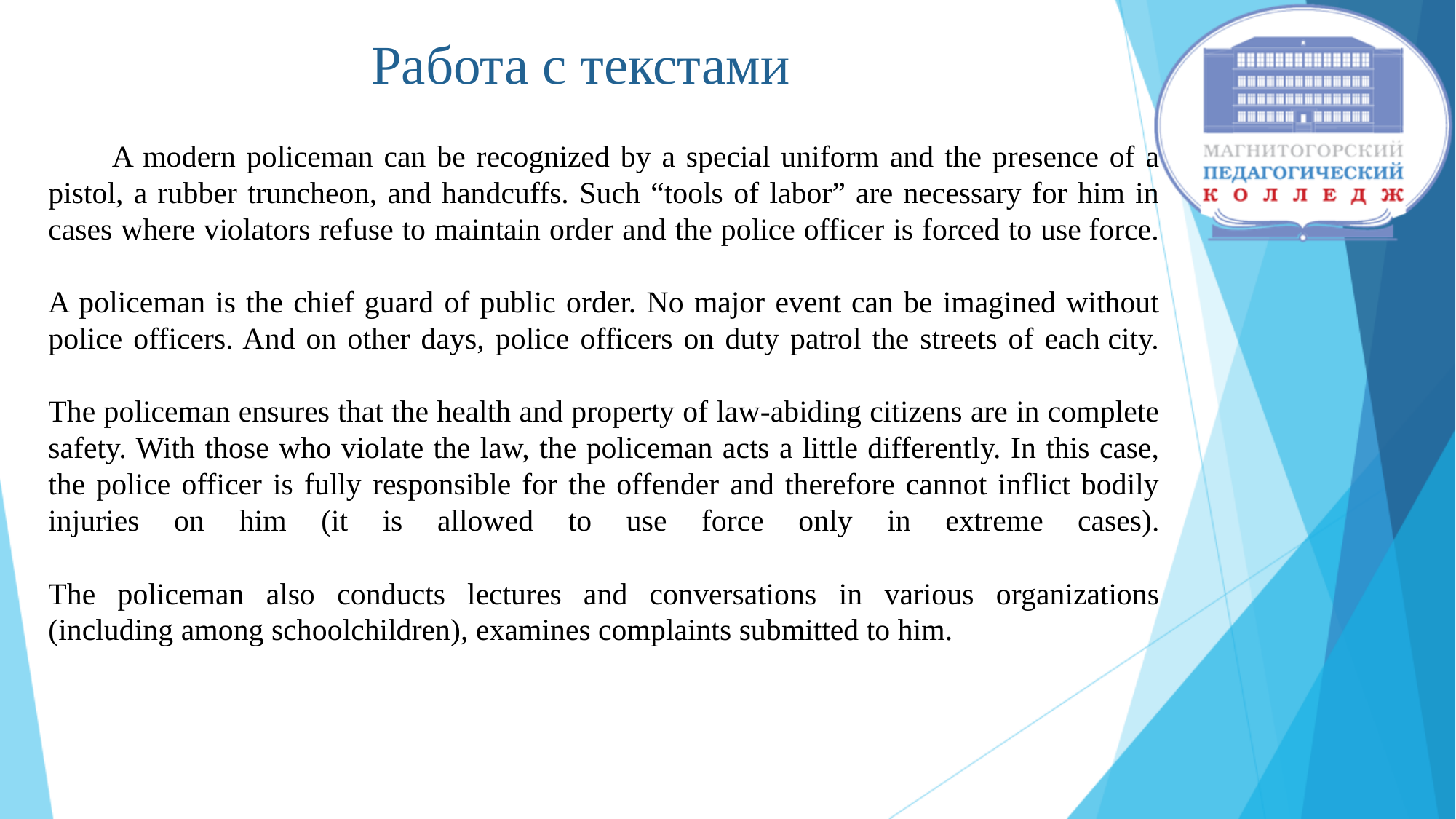

# Работа с текстами

A modern policeman can be recognized by a special uniform and the presence of a pistol, a rubber truncheon, and handcuffs. Such “tools of labor” are necessary for him in cases where violators refuse to maintain order and the police officer is forced to use force.
A policeman is the chief guard of public order. No major event can be imagined without police officers. And on other days, police officers on duty patrol the streets of each city.
The policeman ensures that the health and property of law-abiding citizens are in complete safety. With those who violate the law, the policeman acts a little differently. In this case, the police officer is fully responsible for the offender and therefore cannot inflict bodily injuries on him (it is allowed to use force only in extreme cases).
The policeman also conducts lectures and conversations in various organizations (including among schoolchildren), examines complaints submitted to him.